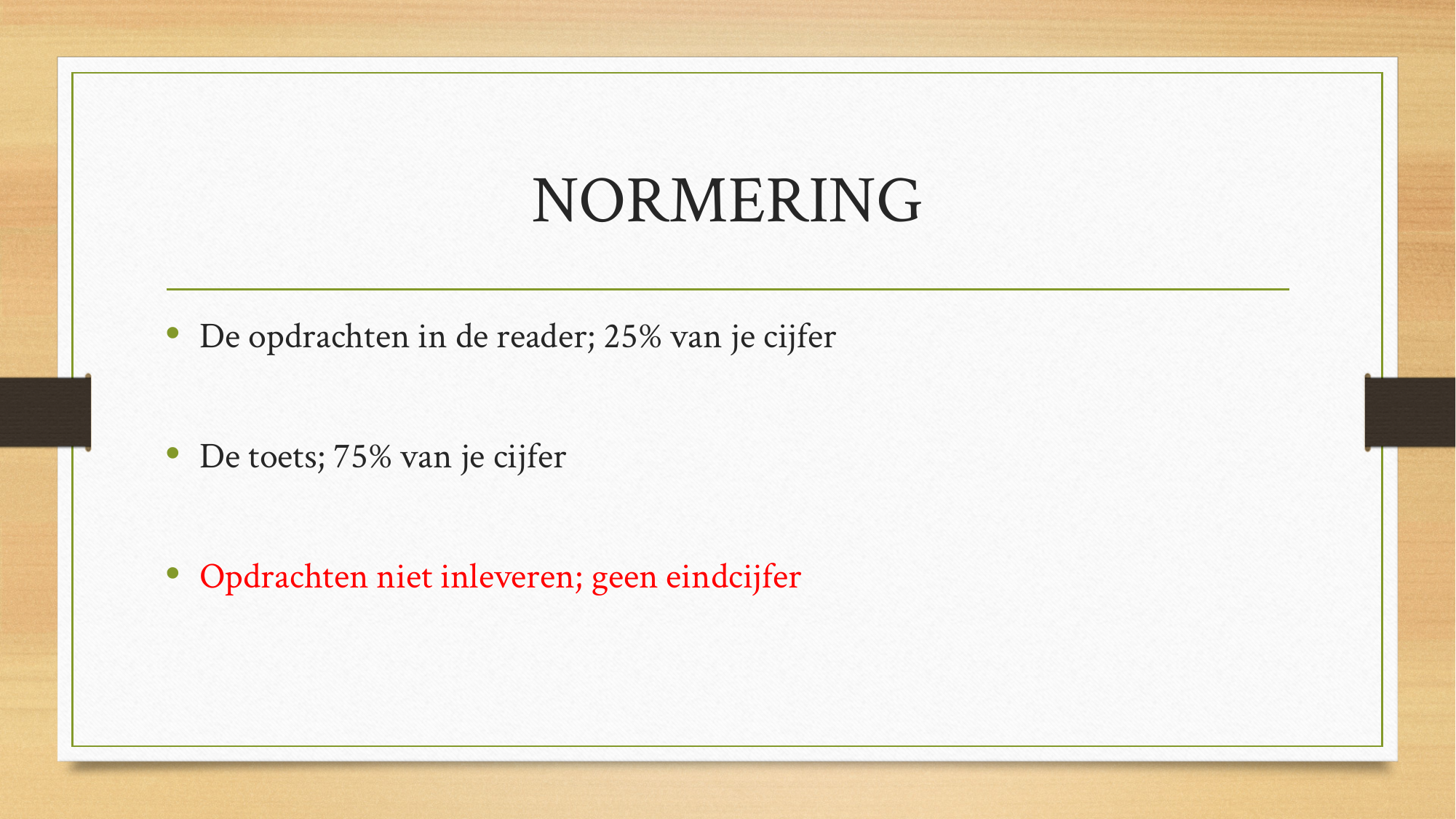

# NORMERING
De opdrachten in de reader; 25% van je cijfer

De toets; 75% van je cijfer

Opdrachten niet inleveren; geen eindcijfer